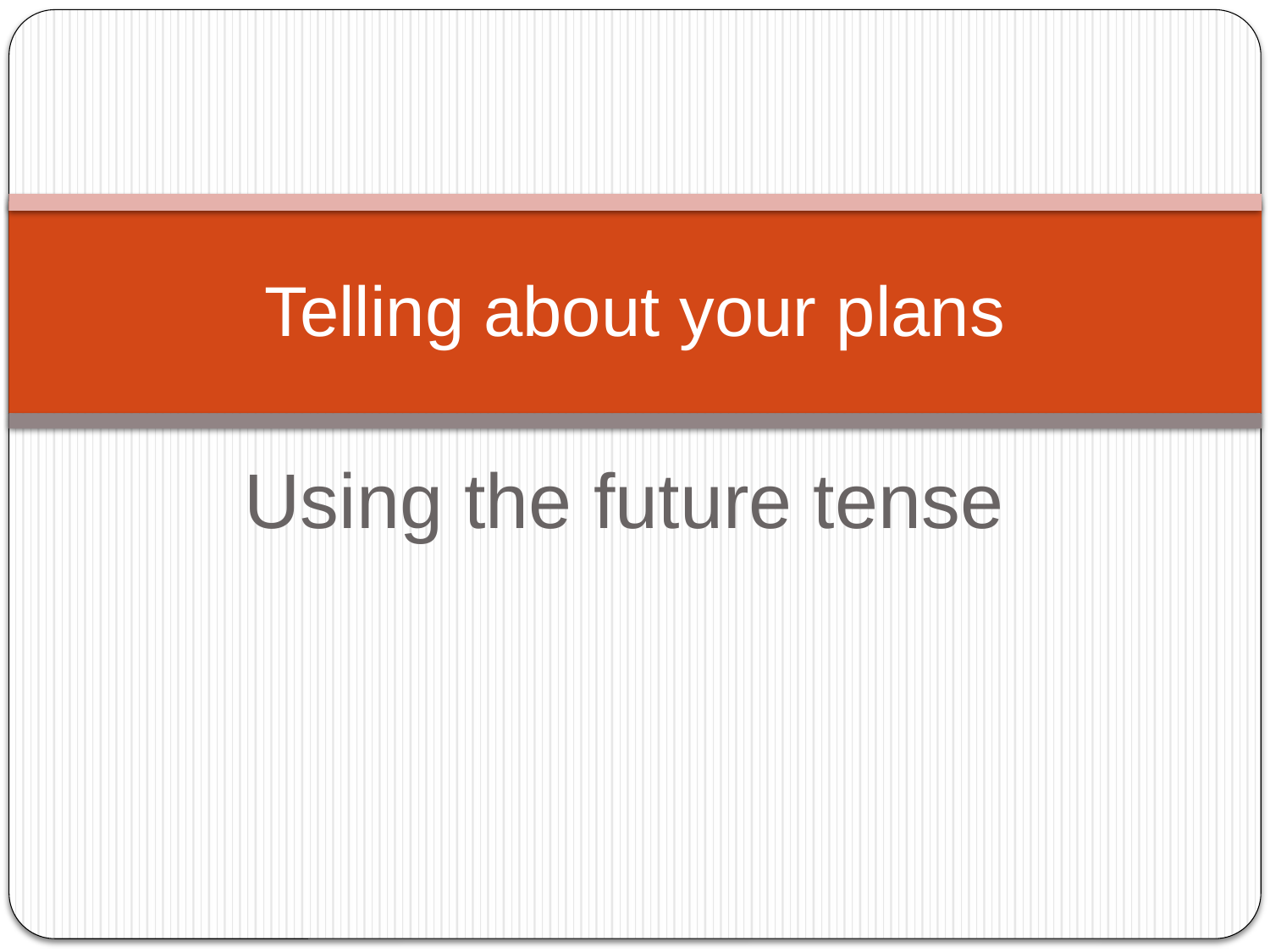

# Telling about your plans
Using the future tense